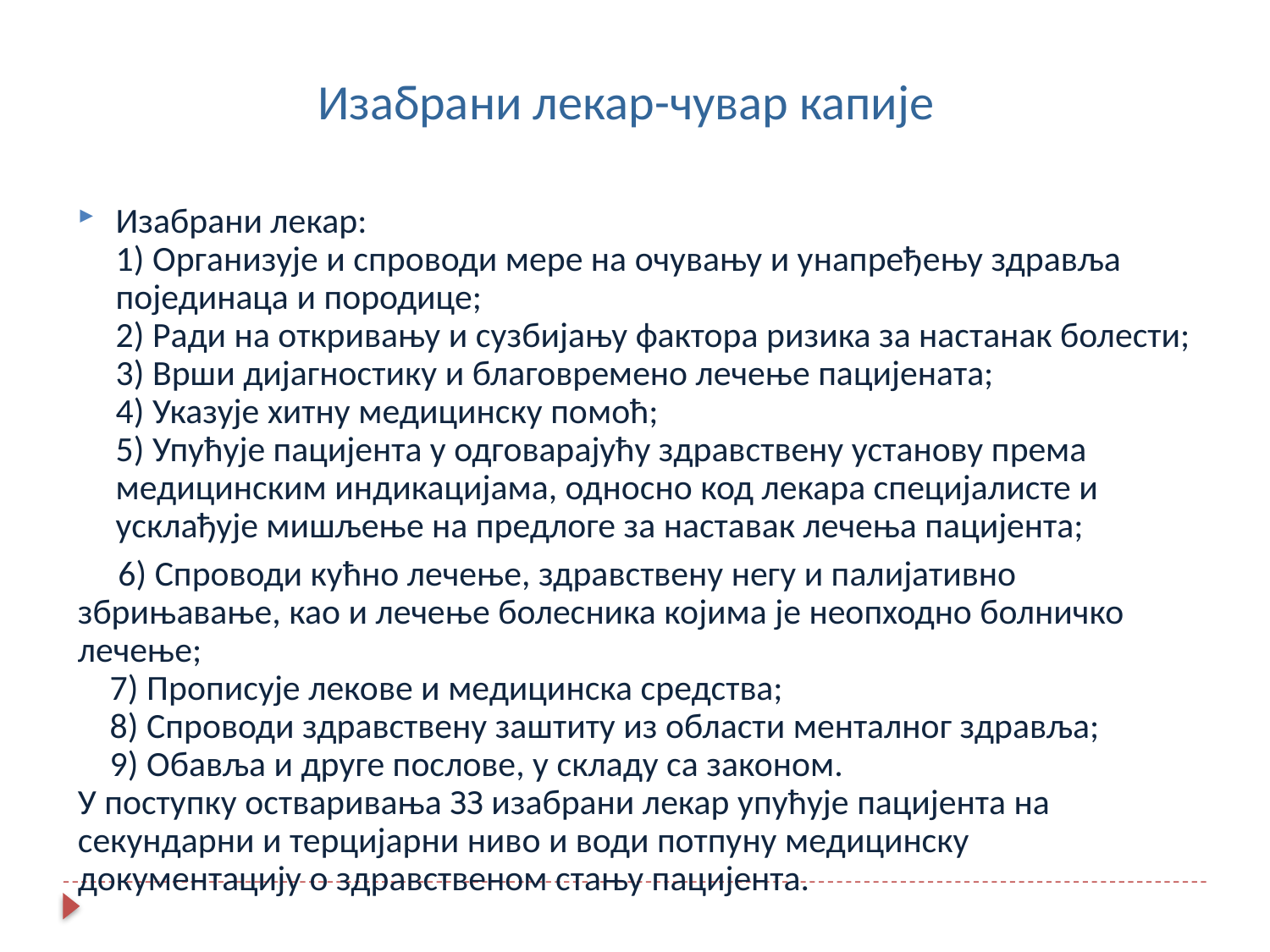

Изабрани лекар-чувар капије
Изабрани лекар:
1) Организује и спроводи мере на очувању и унапређењу здравља појединаца и породице;
2) Ради на откривању и сузбијању фактора ризика за настанак болести;
3) Врши дијагностику и благовремено лечење пацијената;
4) Указује хитну медицинску помоћ;
5) Упућује пацијента у одговарајућу здравствену установу према медицинским индикацијама, односно код лекара специјалисте и усклађује мишљење на предлоге за наставак лечења пацијента;
     6) Спроводи кућно лечење, здравствену негу и палијативно збрињавање, као и лечење болесника којима је неопходно болничко лечење;
    7) Прописује лекове и медицинска средства;
    8) Спроводи здравствену заштиту из области менталног здравља;
    9) Обавља и друге послове, у складу са законом.
У поступку остваривања ЗЗ изабрани лекар упућује пацијента на секундарни и терцијарни ниво и води потпуну медицинску документацију о здравственом стању пацијента.